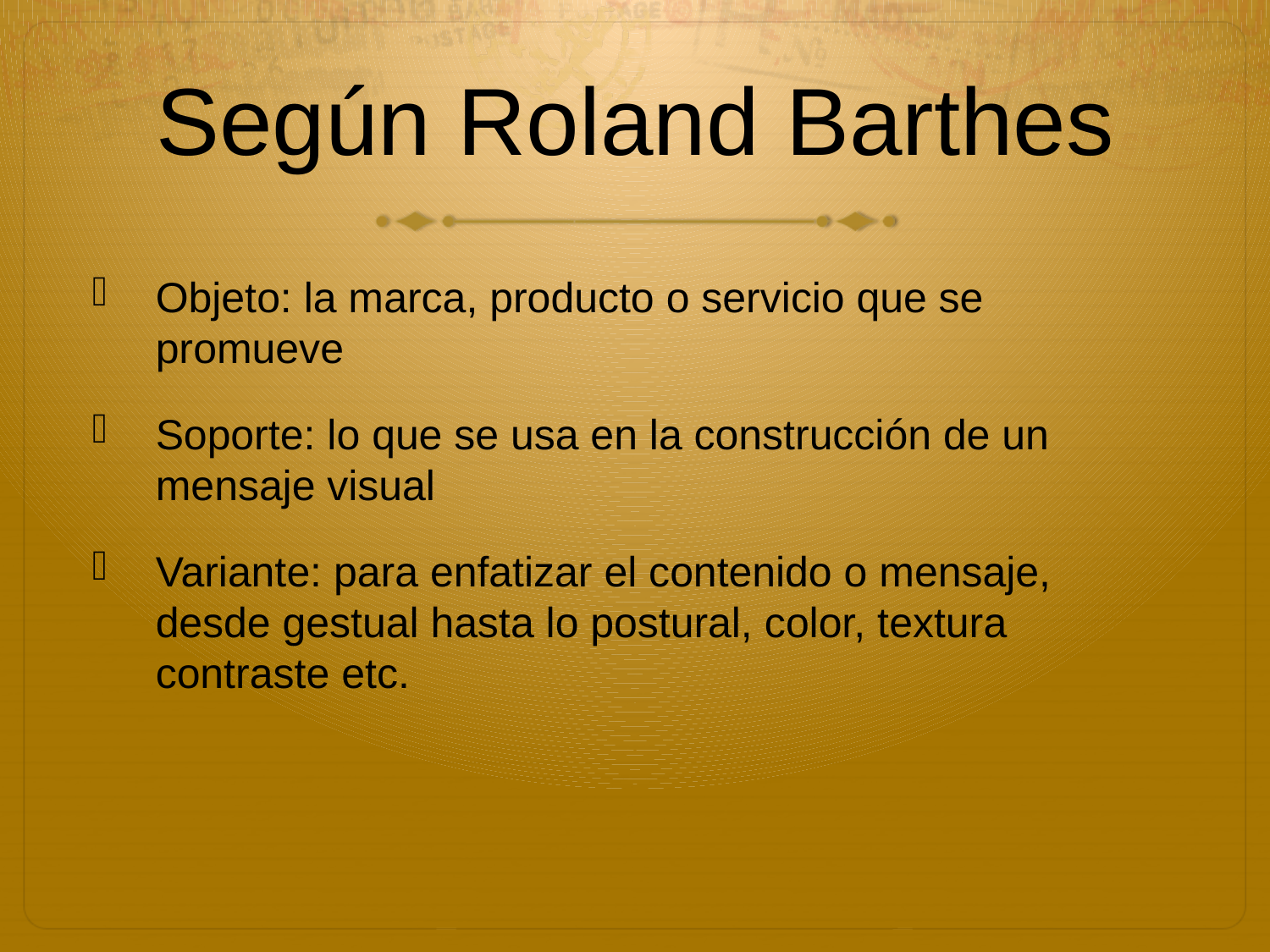

# Según Roland Barthes
Objeto: la marca, producto o servicio que se promueve
Soporte: lo que se usa en la construcción de un mensaje visual
Variante: para enfatizar el contenido o mensaje, desde gestual hasta lo postural, color, textura contraste etc.